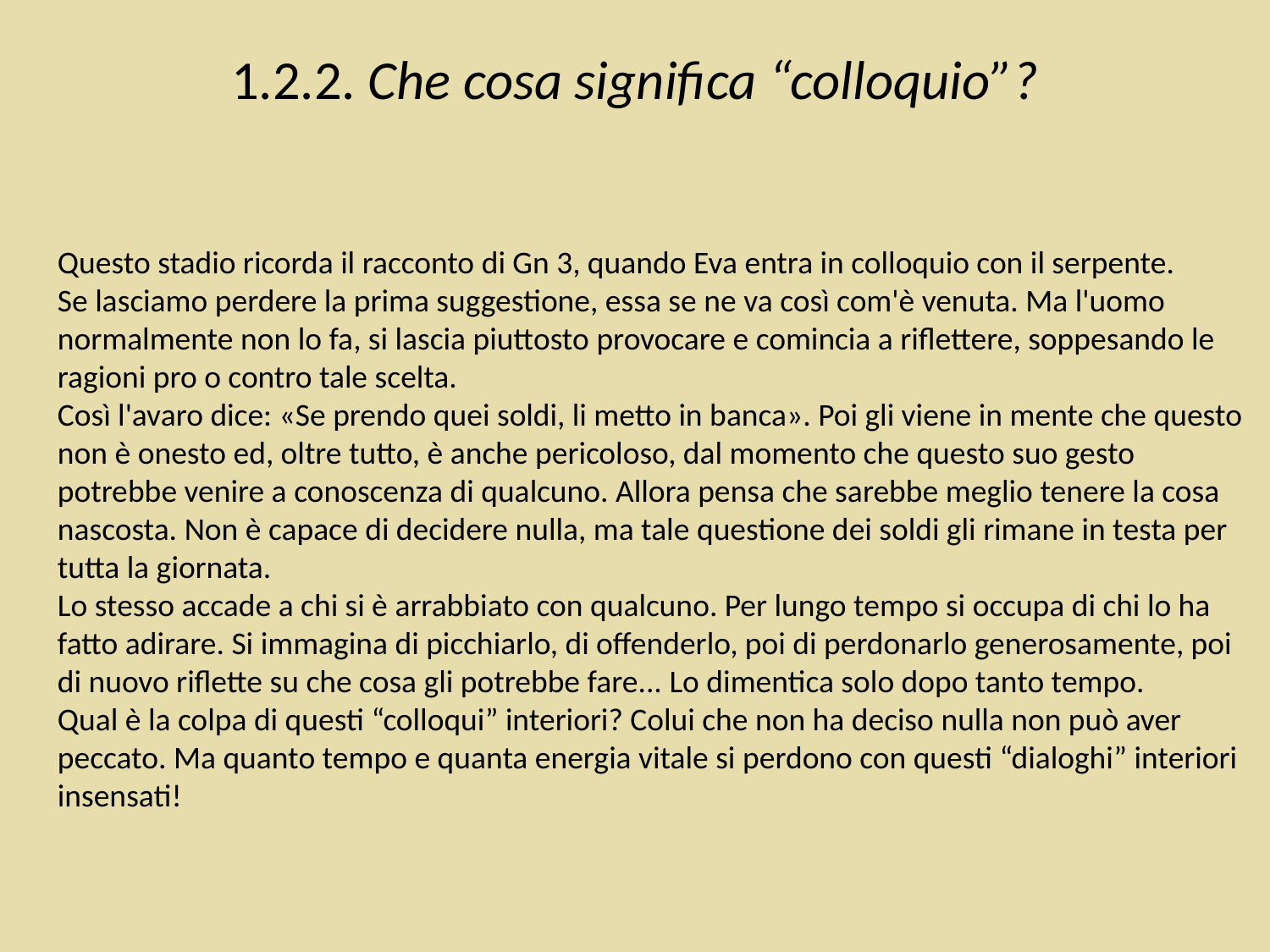

# 1.2.2. Che cosa significa “colloquio”?
Questo stadio ricorda il racconto di Gn 3, quando Eva entra in colloquio con il serpente.
Se lasciamo perdere la prima suggestione, essa se ne va così com'è venuta. Ma l'uomo normalmente non lo fa, si lascia piuttosto provocare e comincia a riflettere, soppesando le ragioni pro o contro tale scelta.
Così l'avaro dice: «Se prendo quei soldi, li metto in banca». Poi gli viene in mente che questo non è onesto ed, oltre tutto, è anche pericoloso, dal momento che questo suo gesto potrebbe venire a conoscenza di qualcuno. Allora pensa che sarebbe meglio tenere la cosa nascosta. Non è capace di decidere nulla, ma tale questione dei soldi gli rimane in testa per tutta la giornata.
Lo stesso accade a chi si è arrabbiato con qualcuno. Per lungo tempo si occupa di chi lo ha fatto adirare. Si immagina di picchiarlo, di offenderlo, poi di perdonarlo generosamente, poi di nuovo riflette su che cosa gli potrebbe fare... Lo dimentica solo dopo tanto tempo.
Qual è la colpa di questi “colloqui” interiori? Colui che non ha deciso nulla non può aver peccato. Ma quanto tempo e quanta energia vitale si perdono con questi “dialoghi” interiori insensati!